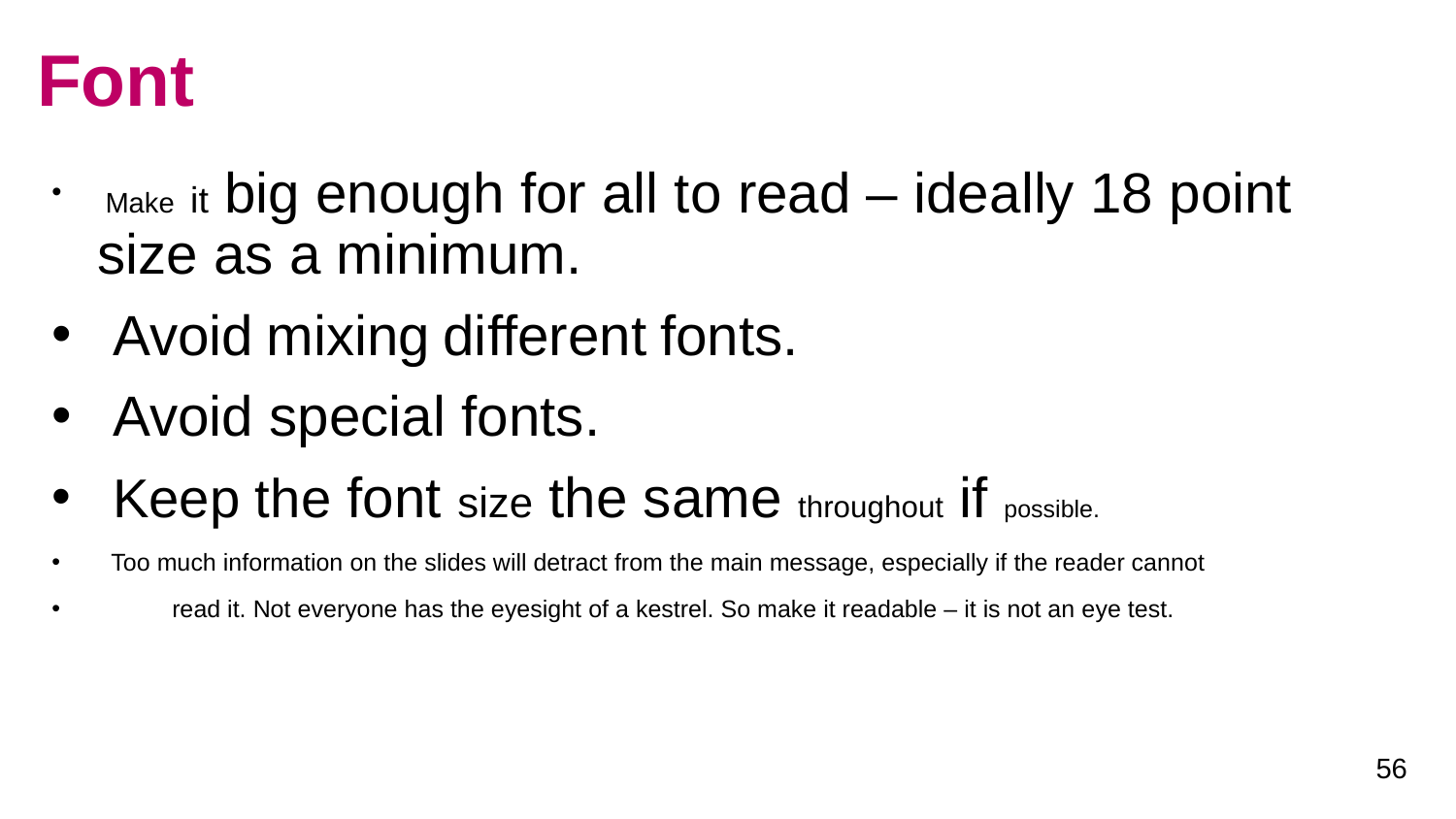

# Font
 Make it big enough for all to read – ideally 18 point size as a minimum.
 Avoid mixing different fonts.
 Avoid special fonts.
 Keep the font size the same throughout if possible.
  Too much information on the slides will detract from the main message, especially if the reader cannot
           read it. Not everyone has the eyesight of a kestrel. So make it readable – it is not an eye test.

56